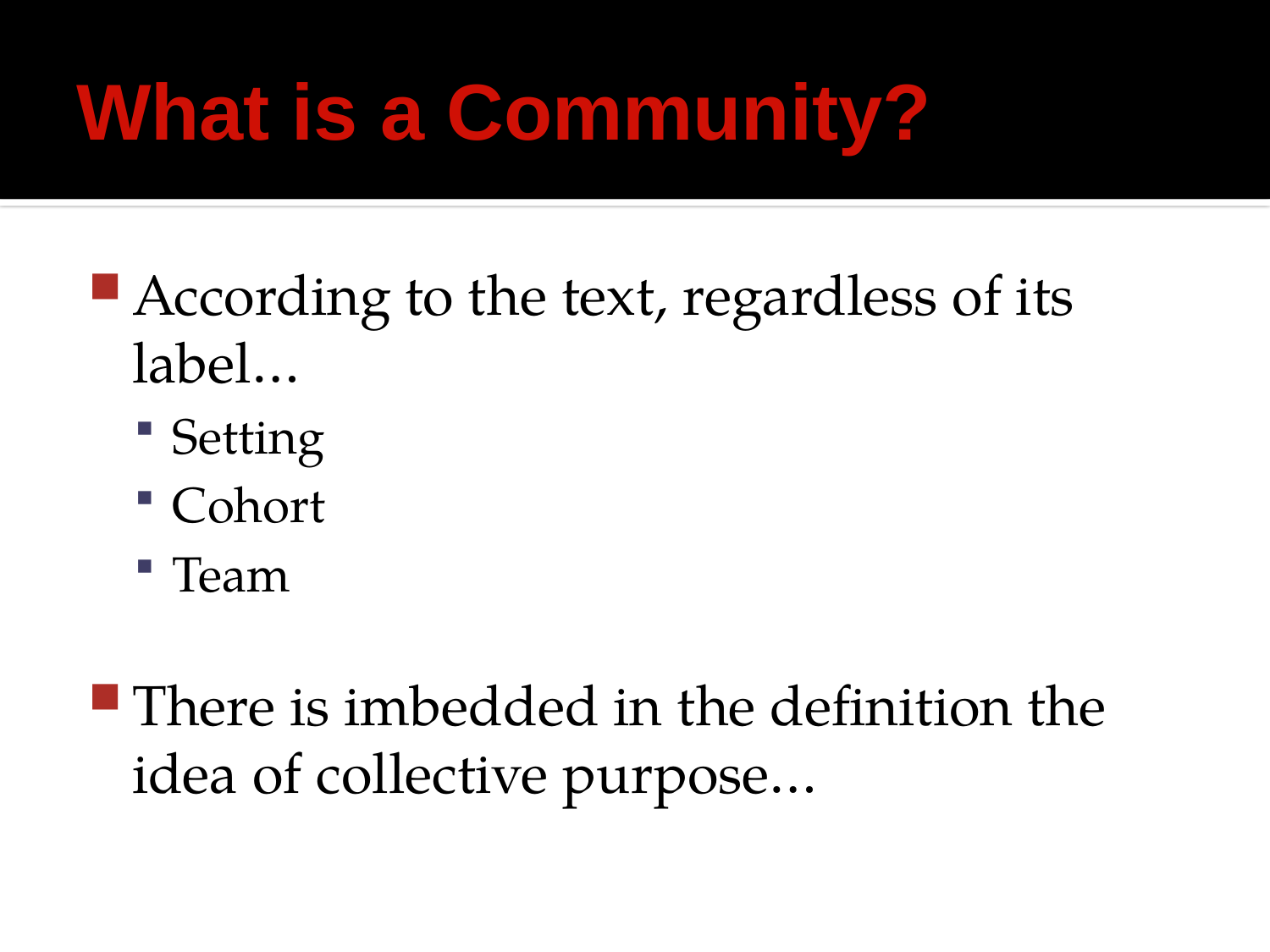

# What is a Community?
According to the text, regardless of its label…
Setting
Cohort
Team

There is imbedded in the definition the idea of collective purpose…